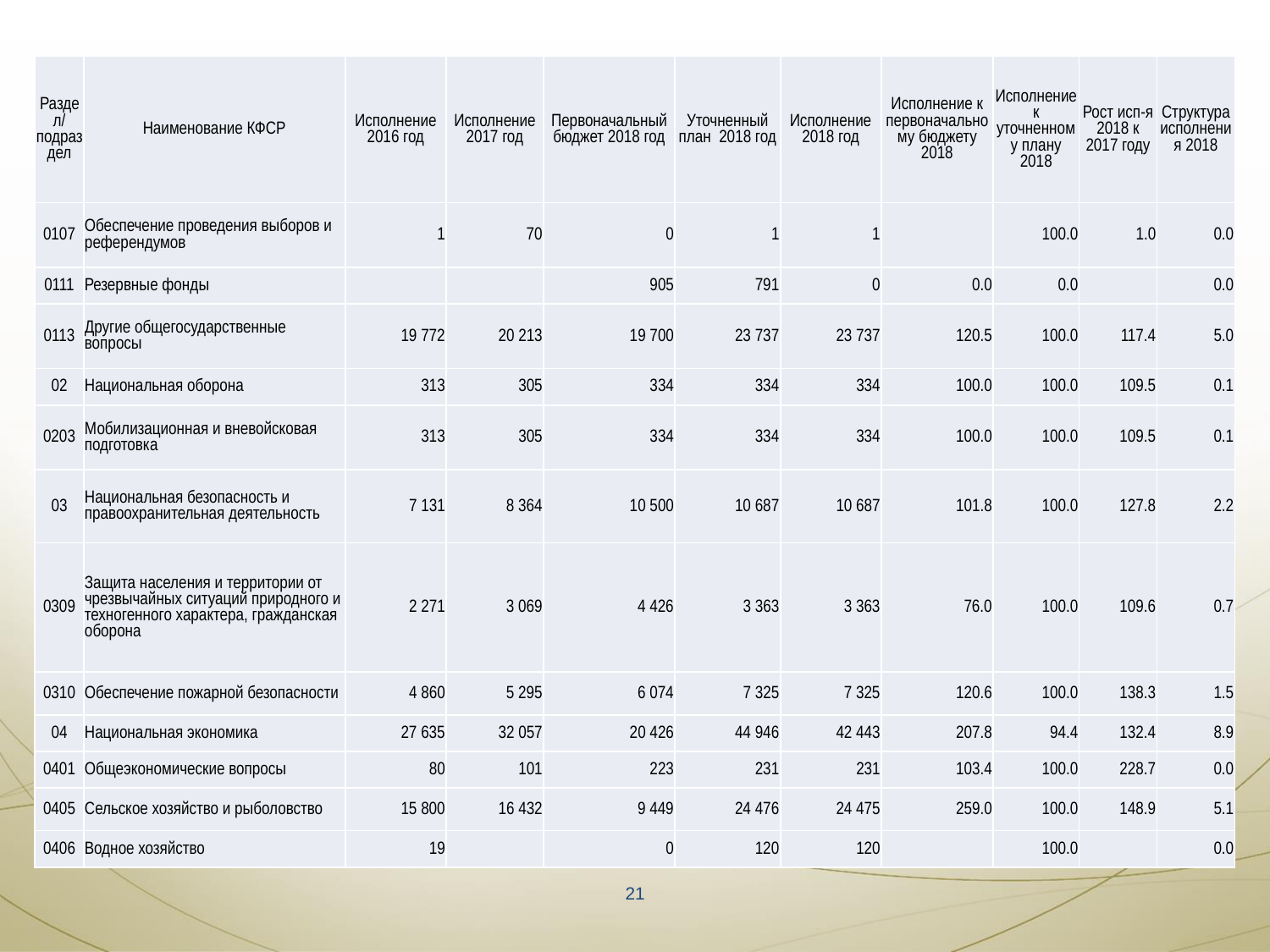

| Раздел/подраздел | Наименование КФСР | Исполнение 2016 год | Исполнение 2017 год | Первоначальный бюджет 2018 год | Уточненный план 2018 год | Исполнение 2018 год | Исполнение к первоначальному бюджету 2018 | Исполнение к уточненному плану 2018 | Рост исп-я 2018 к 2017 году | Структура исполнения 2018 |
| --- | --- | --- | --- | --- | --- | --- | --- | --- | --- | --- |
| 0107 | Обеспечение проведения выборов и референдумов | 1 | 70 | 0 | 1 | 1 |  | 100.0 | 1.0 | 0.0 |
| 0111 | Резервные фонды |  |  | 905 | 791 | 0 | 0.0 | 0.0 |  | 0.0 |
| 0113 | Другие общегосударственные вопросы | 19 772 | 20 213 | 19 700 | 23 737 | 23 737 | 120.5 | 100.0 | 117.4 | 5.0 |
| 02 | Национальная оборона | 313 | 305 | 334 | 334 | 334 | 100.0 | 100.0 | 109.5 | 0.1 |
| 0203 | Мобилизационная и вневойсковая подготовка | 313 | 305 | 334 | 334 | 334 | 100.0 | 100.0 | 109.5 | 0.1 |
| 03 | Национальная безопасность и правоохранительная деятельность | 7 131 | 8 364 | 10 500 | 10 687 | 10 687 | 101.8 | 100.0 | 127.8 | 2.2 |
| 0309 | Защита населения и территории от чрезвычайных ситуаций природного и техногенного характера, гражданская оборона | 2 271 | 3 069 | 4 426 | 3 363 | 3 363 | 76.0 | 100.0 | 109.6 | 0.7 |
| 0310 | Обеспечение пожарной безопасности | 4 860 | 5 295 | 6 074 | 7 325 | 7 325 | 120.6 | 100.0 | 138.3 | 1.5 |
| 04 | Национальная экономика | 27 635 | 32 057 | 20 426 | 44 946 | 42 443 | 207.8 | 94.4 | 132.4 | 8.9 |
| 0401 | Общеэкономические вопросы | 80 | 101 | 223 | 231 | 231 | 103.4 | 100.0 | 228.7 | 0.0 |
| 0405 | Сельское хозяйство и рыболовство | 15 800 | 16 432 | 9 449 | 24 476 | 24 475 | 259.0 | 100.0 | 148.9 | 5.1 |
| 0406 | Водное хозяйство | 19 |  | 0 | 120 | 120 |  | 100.0 |  | 0.0 |
21